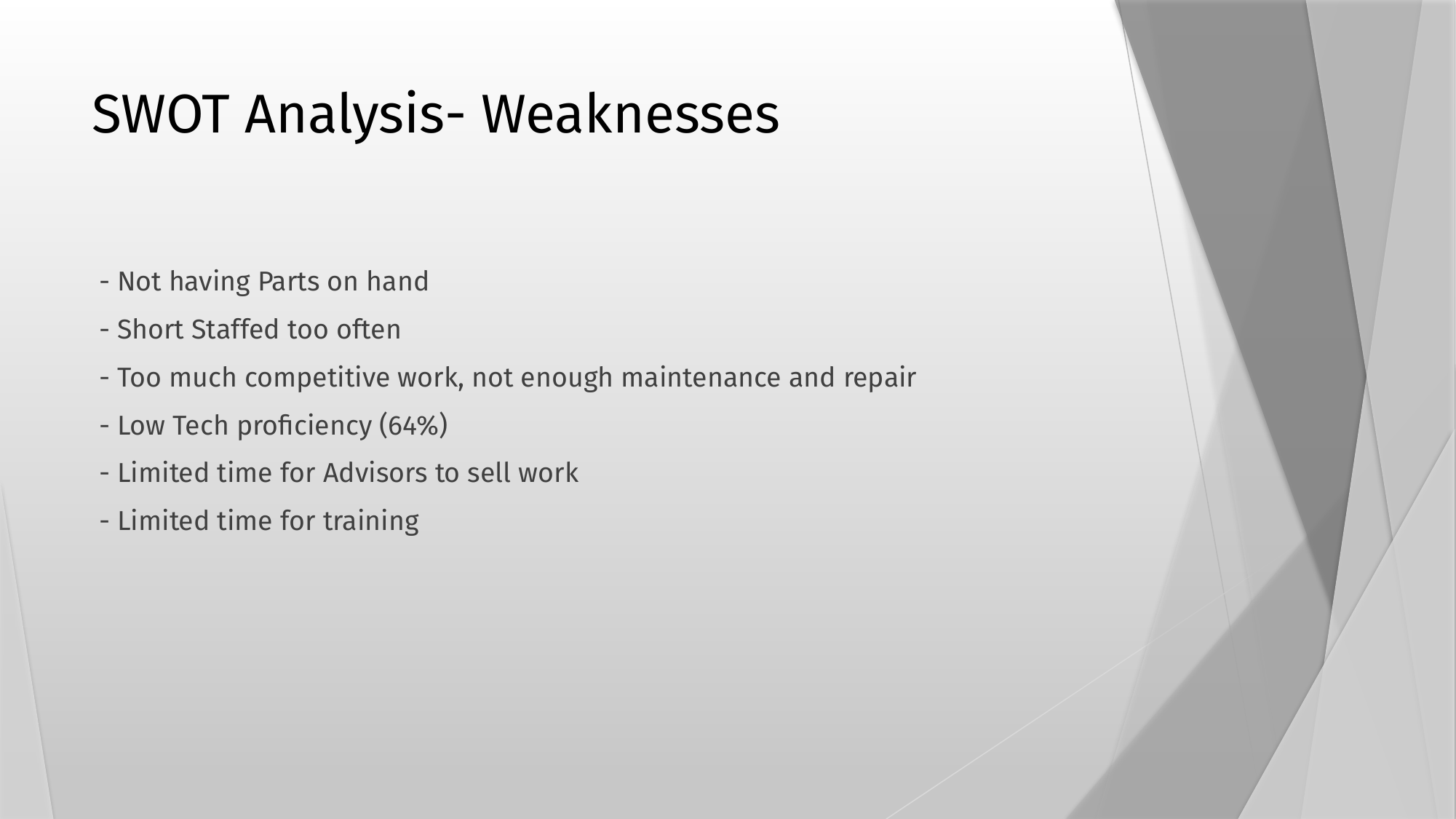

# SWOT Analysis- Weaknesses
 - Not having Parts on hand
 - Short Staffed too often
 - Too much competitive work, not enough maintenance and repair
 - Low Tech proficiency (64%)
 - Limited time for Advisors to sell work
 - Limited time for training